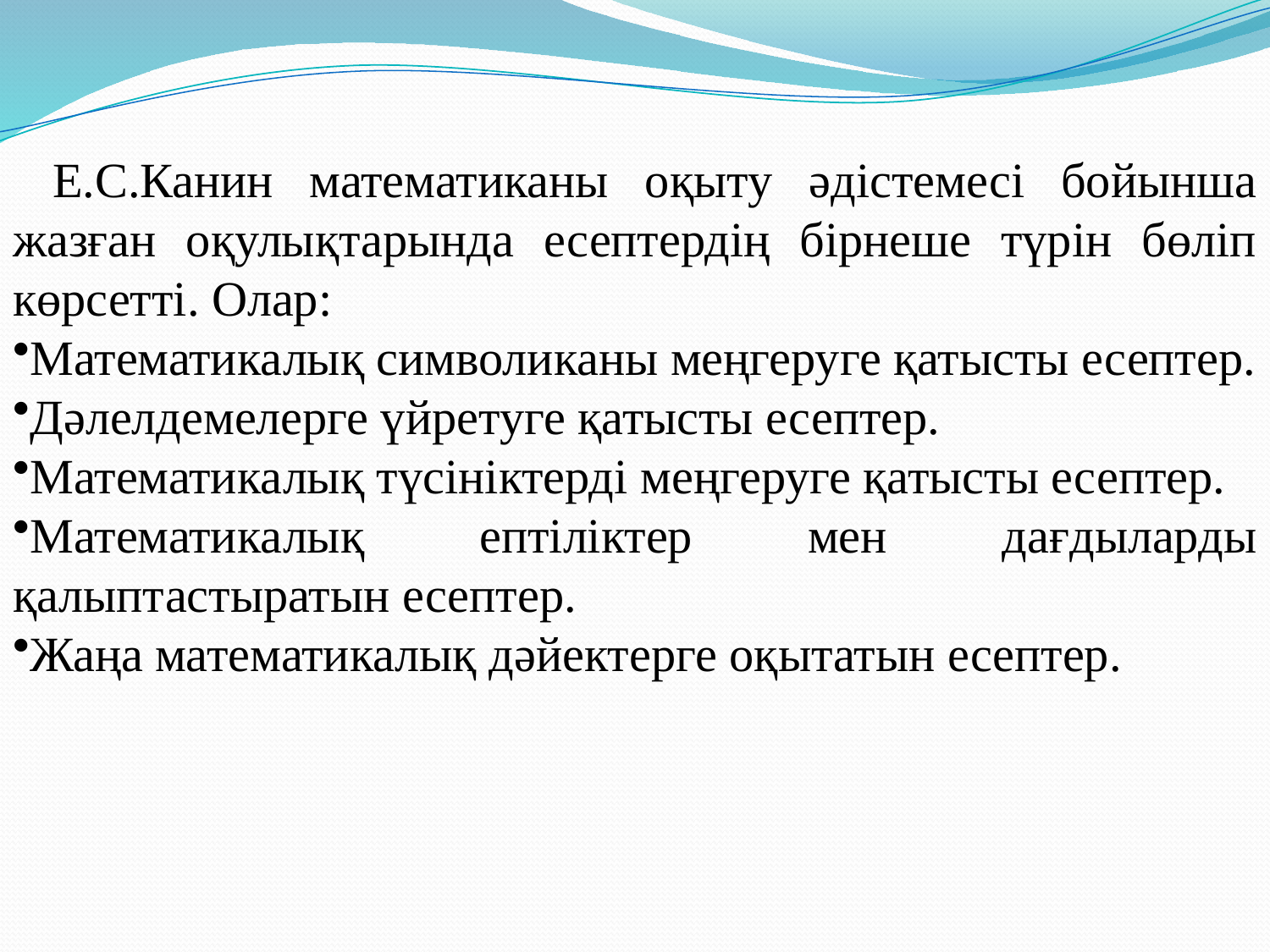

Е.С.Канин математиканы оқыту әдістемесі бойынша жазған оқулықтарында есептердің бірнеше түрін бөліп көрсетті. Олар:
Математикалық символиканы меңгеруге қатысты есептер.
Дәлелдемелерге үйретуге қатысты есептер.
Математикалық түсініктерді меңгеруге қатысты есептер.
Математикалық ептіліктер мен дағдыларды қалыптастыратын есептер.
Жаңа математикалық дәйектерге оқытатын есептер.